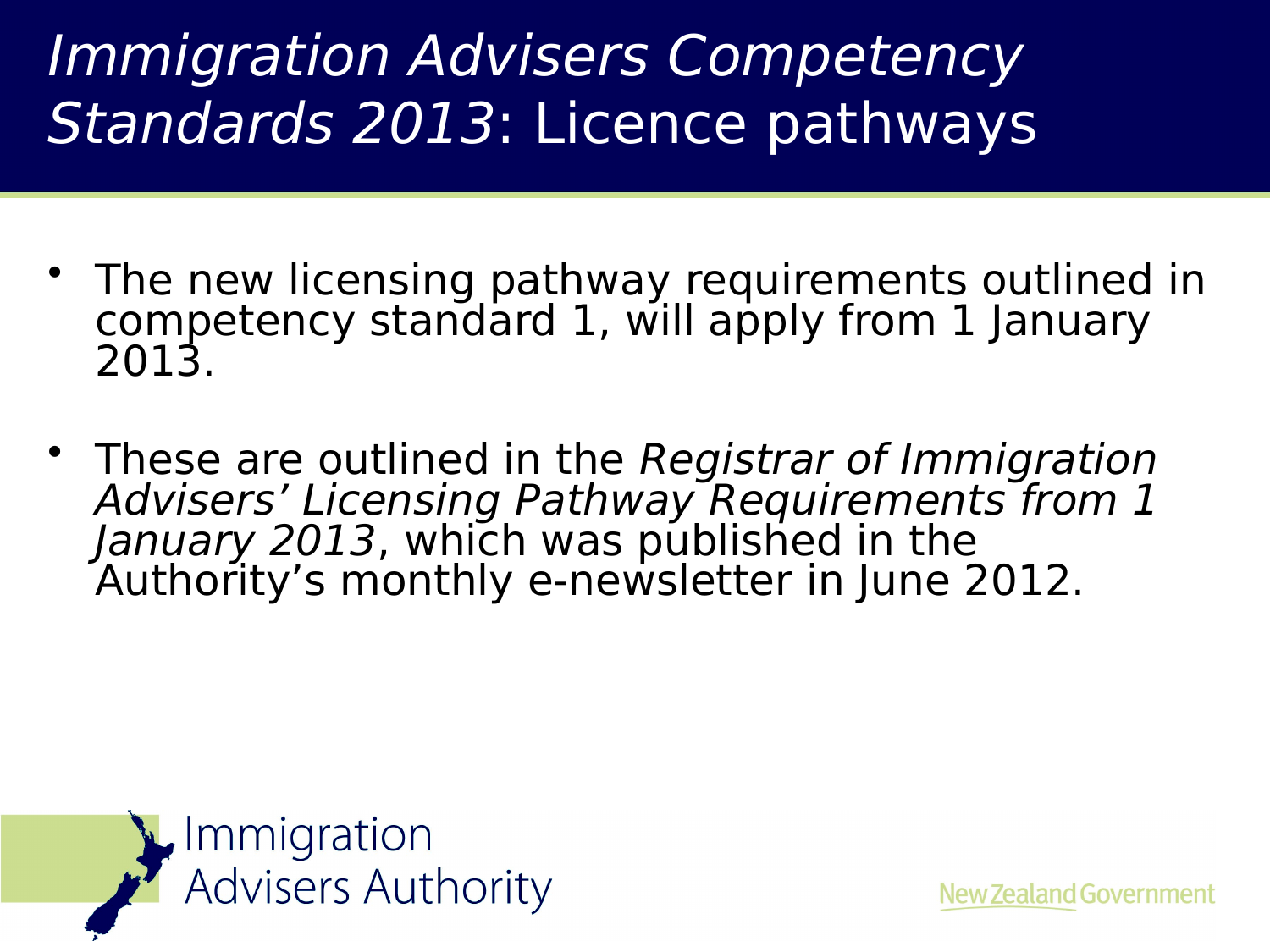

# Immigration Advisers Competency Standards 2013: Licence pathways
The new licensing pathway requirements outlined in competency standard 1, will apply from 1 January 2013.

These are outlined in the Registrar of Immigration Advisers’ Licensing Pathway Requirements from 1 January 2013, which was published in the Authority’s monthly e-newsletter in June 2012.